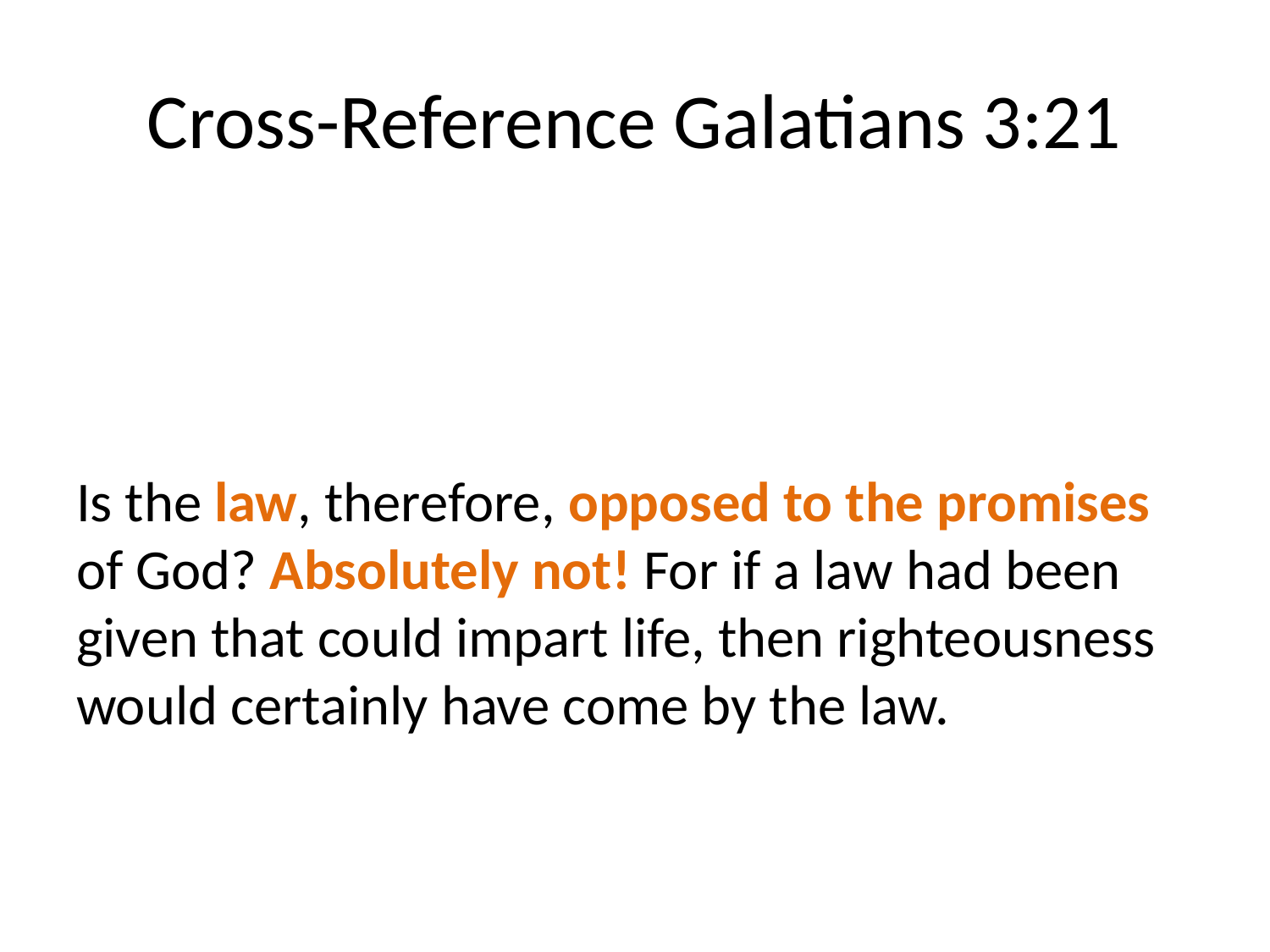

# Cross-Reference Galatians 3:21

Is the law, therefore, opposed to the promises of God? Absolutely not! For if a law had been given that could impart life, then righteousness would certainly have come by the law.